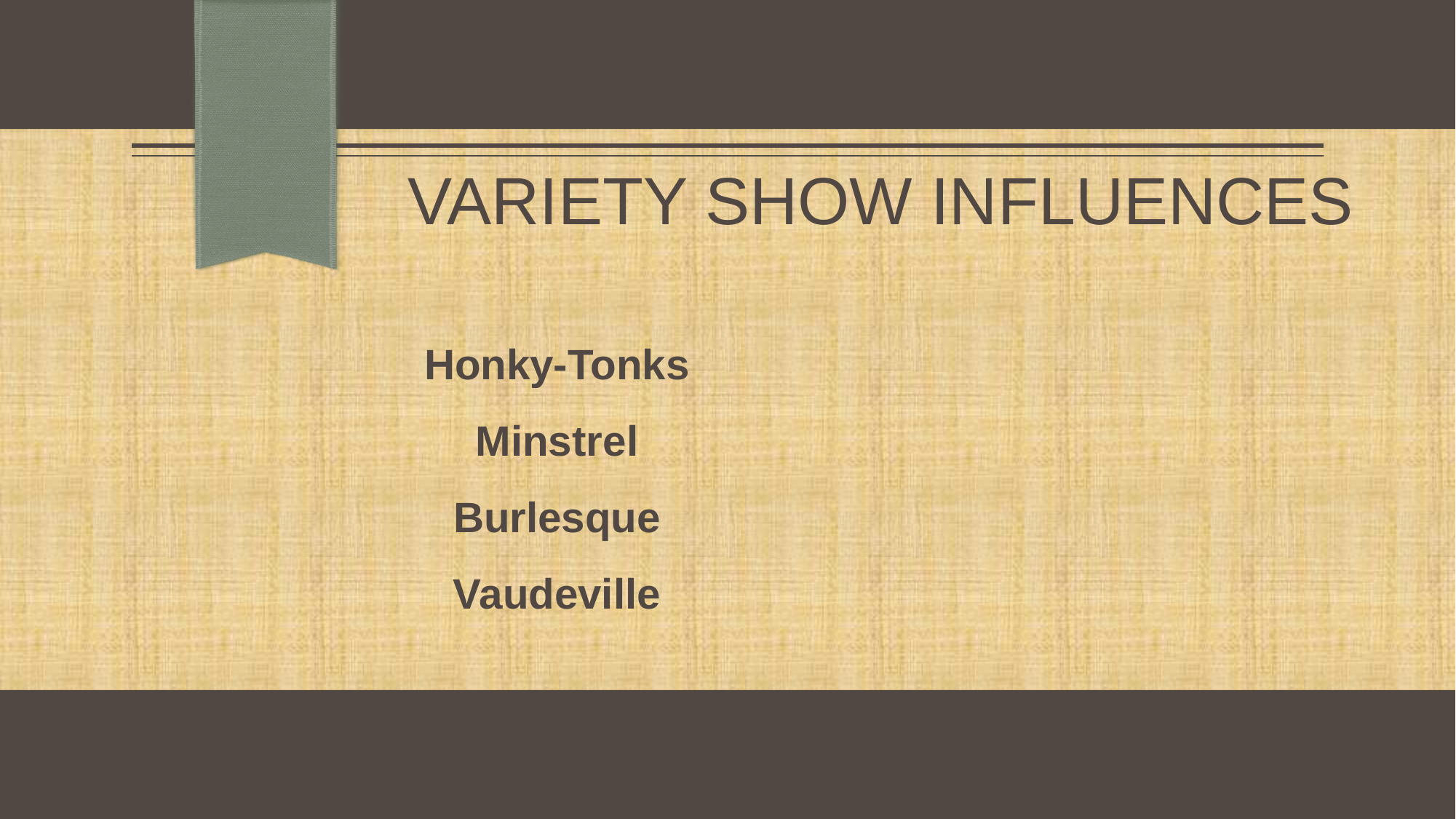

# Variety show Influences
Honky-Tonks
Minstrel
Burlesque
Vaudeville